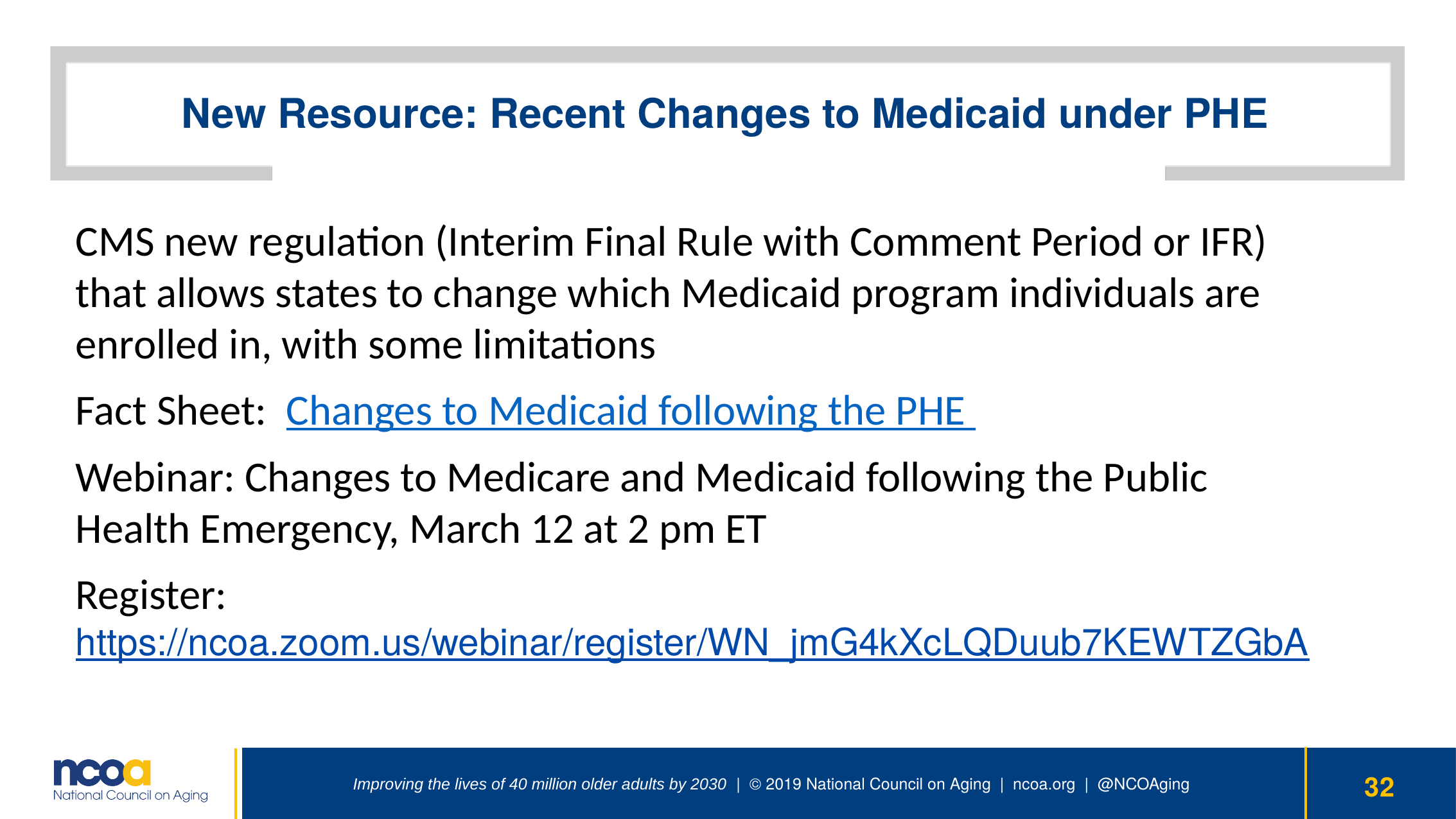

# New Resource: Recent Changes to Medicaid under PHE
CMS new regulation (Interim Final Rule with Comment Period or IFR) that allows states to change which Medicaid program individuals are enrolled in, with some limitations
Fact Sheet:  Changes to Medicaid following the PHE
Webinar: Changes to Medicare and Medicaid following the Public Health Emergency, March 12 at 2 pm ET
Register:   https://ncoa.zoom.us/webinar/register/WN_jmG4kXcLQDuub7KEWTZGbA

32